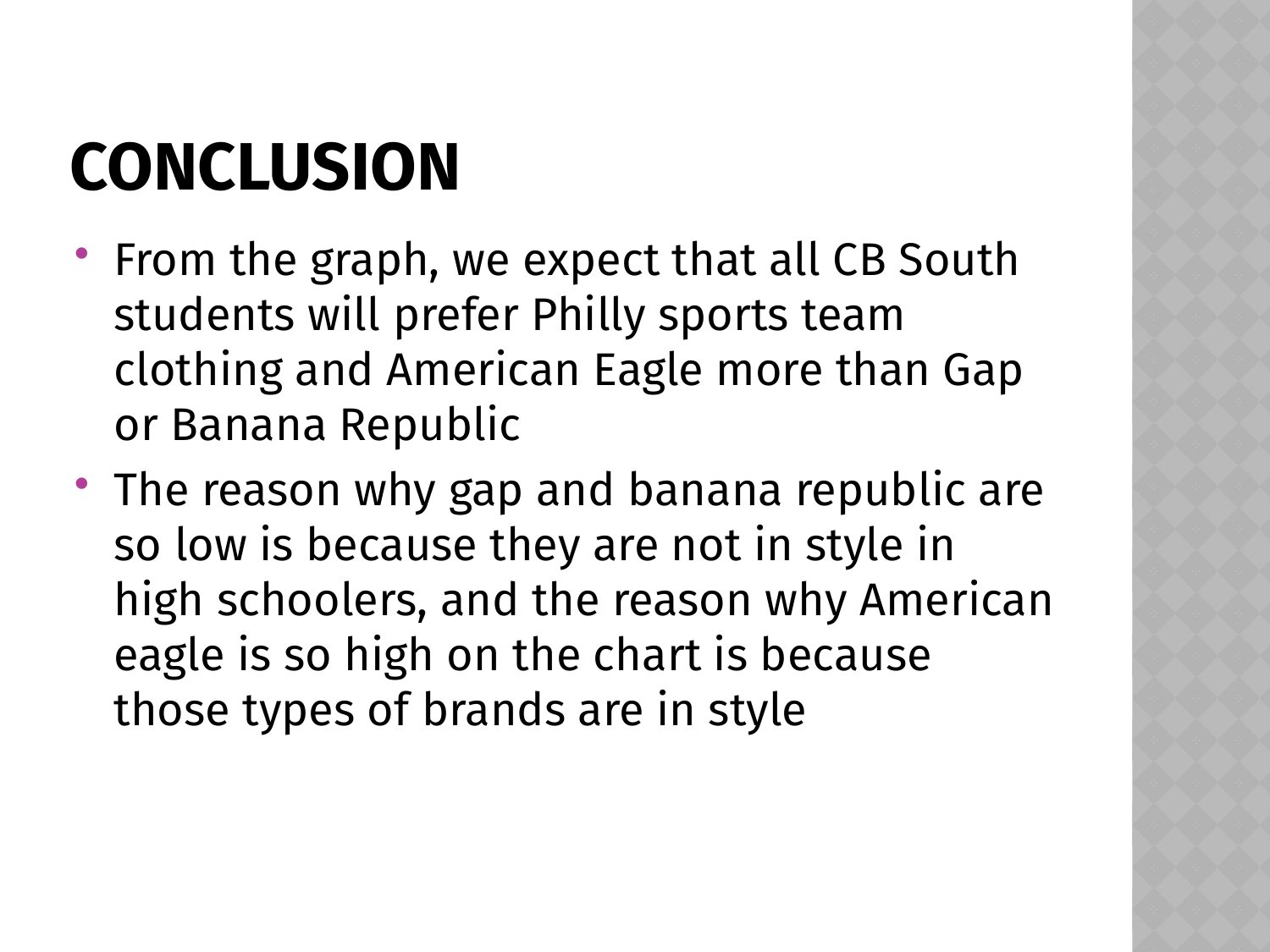

# Conclusion
From the graph, we expect that all CB South students will prefer Philly sports team clothing and American Eagle more than Gap or Banana Republic
The reason why gap and banana republic are so low is because they are not in style in high schoolers, and the reason why American eagle is so high on the chart is because those types of brands are in style